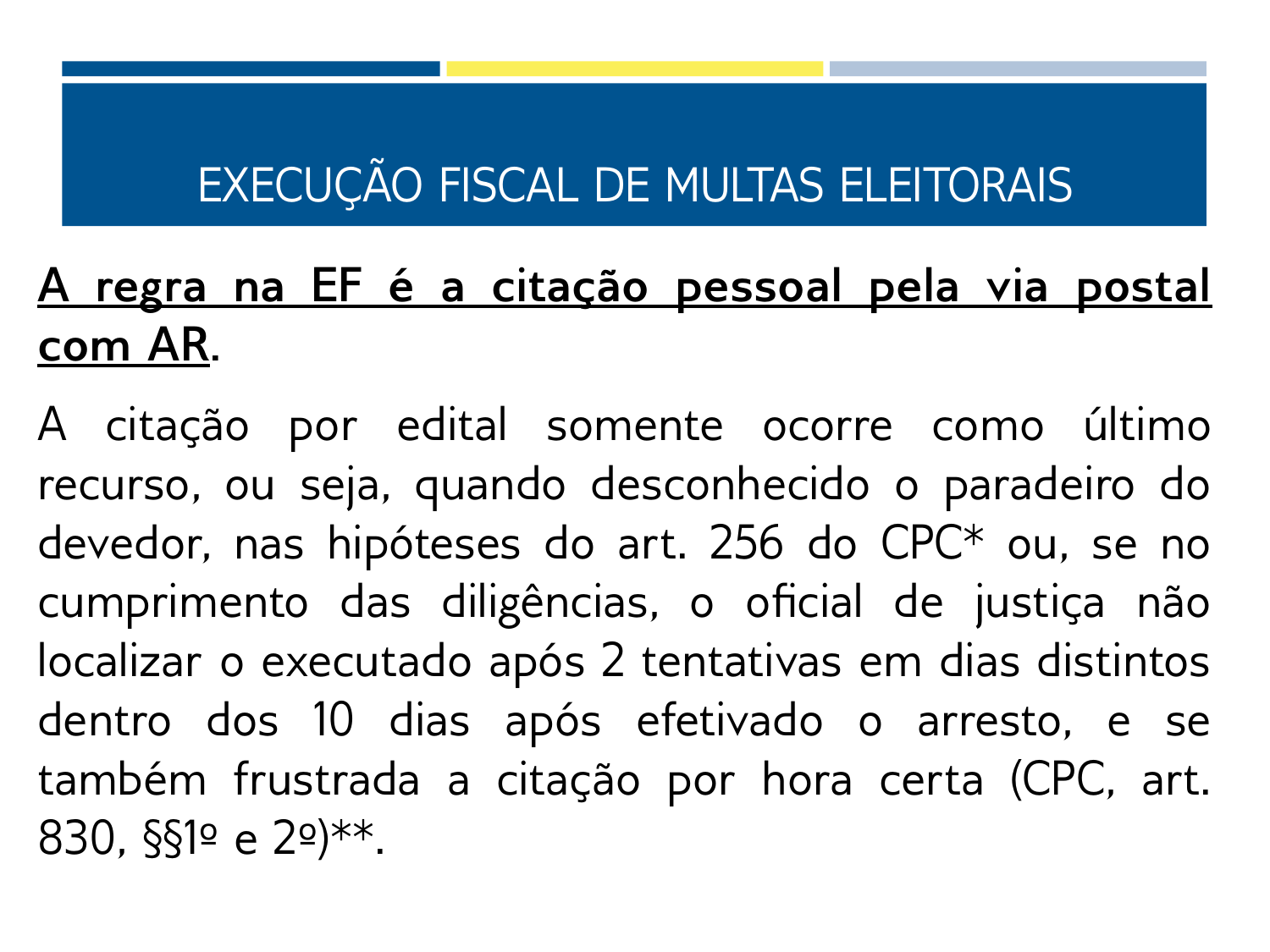

# EXECUÇÃO FISCAL DE MULTAS ELEITORAIS
A regra na EF é a citação pessoal pela via postal com AR.
A citação por edital somente ocorre como último recurso, ou seja, quando desconhecido o paradeiro do devedor, nas hipóteses do art. 256 do CPC* ou, se no cumprimento das diligências, o oficial de justiça não localizar o executado após 2 tentativas em dias distintos dentro dos 10 dias após efetivado o arresto, e se também frustrada a citação por hora certa (CPC, art. 830, §§1º e 2º)**.